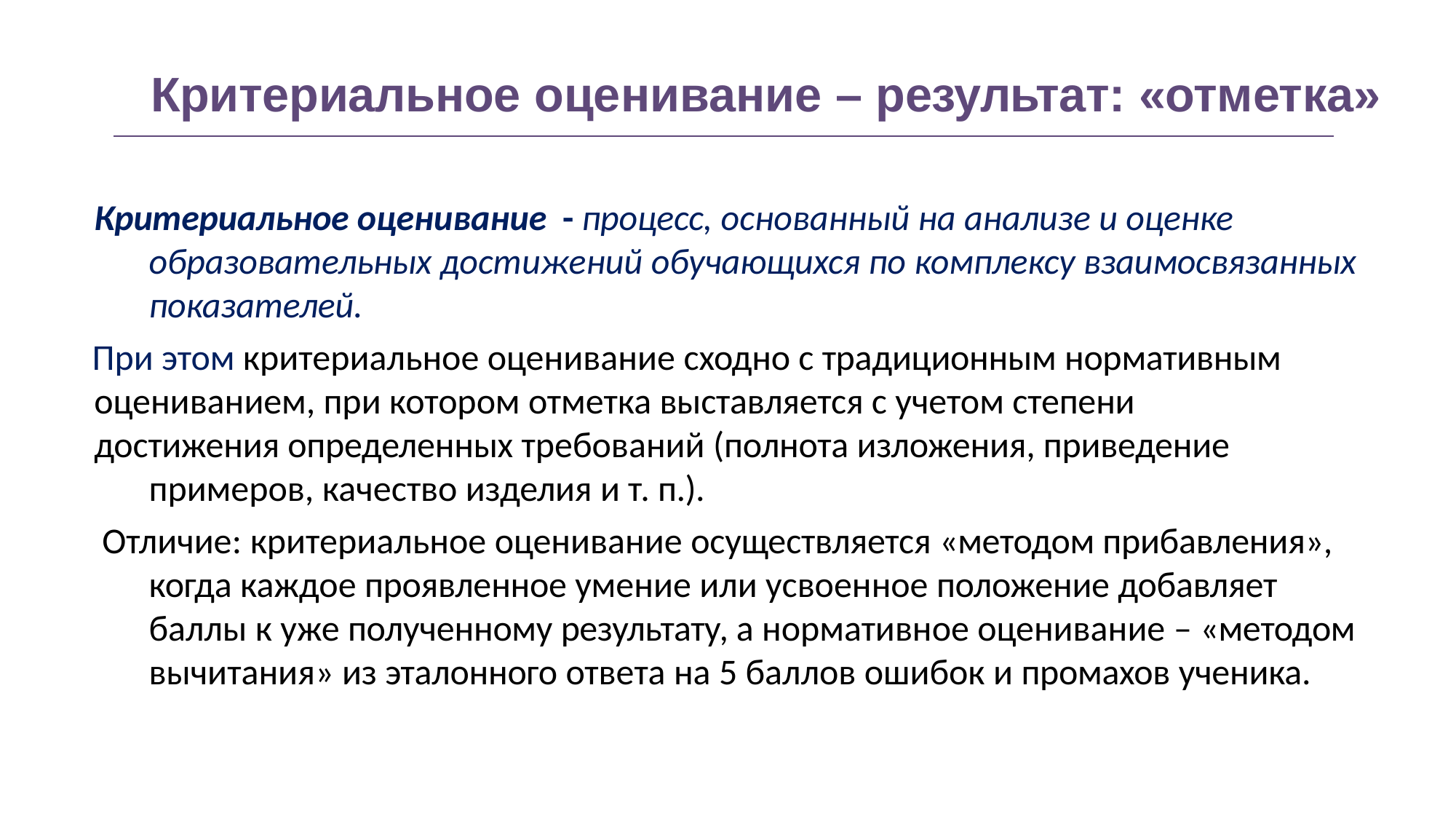

# Критериальное оценивание – результат: «отметка»

Критериальное оценивание - процесс, основанный на анализе и оценке образовательных достижений обучающихся по комплексу взаимосвязанных показателей.
При этом критериальное оценивание сходно с традиционным нормативным
оцениванием, при котором отметка выставляется с учетом степени
достижения определенных требований (полнота изложения, приведение примеров, качество изделия и т. п.).
Отличие: критериальное оценивание осуществляется «методом прибавления», когда каждое проявленное умение или усвоенное положение добавляет баллы к уже полученному результату, а нормативное оценивание – «методом вычитания» из эталонного ответа на 5 баллов ошибок и промахов ученика.